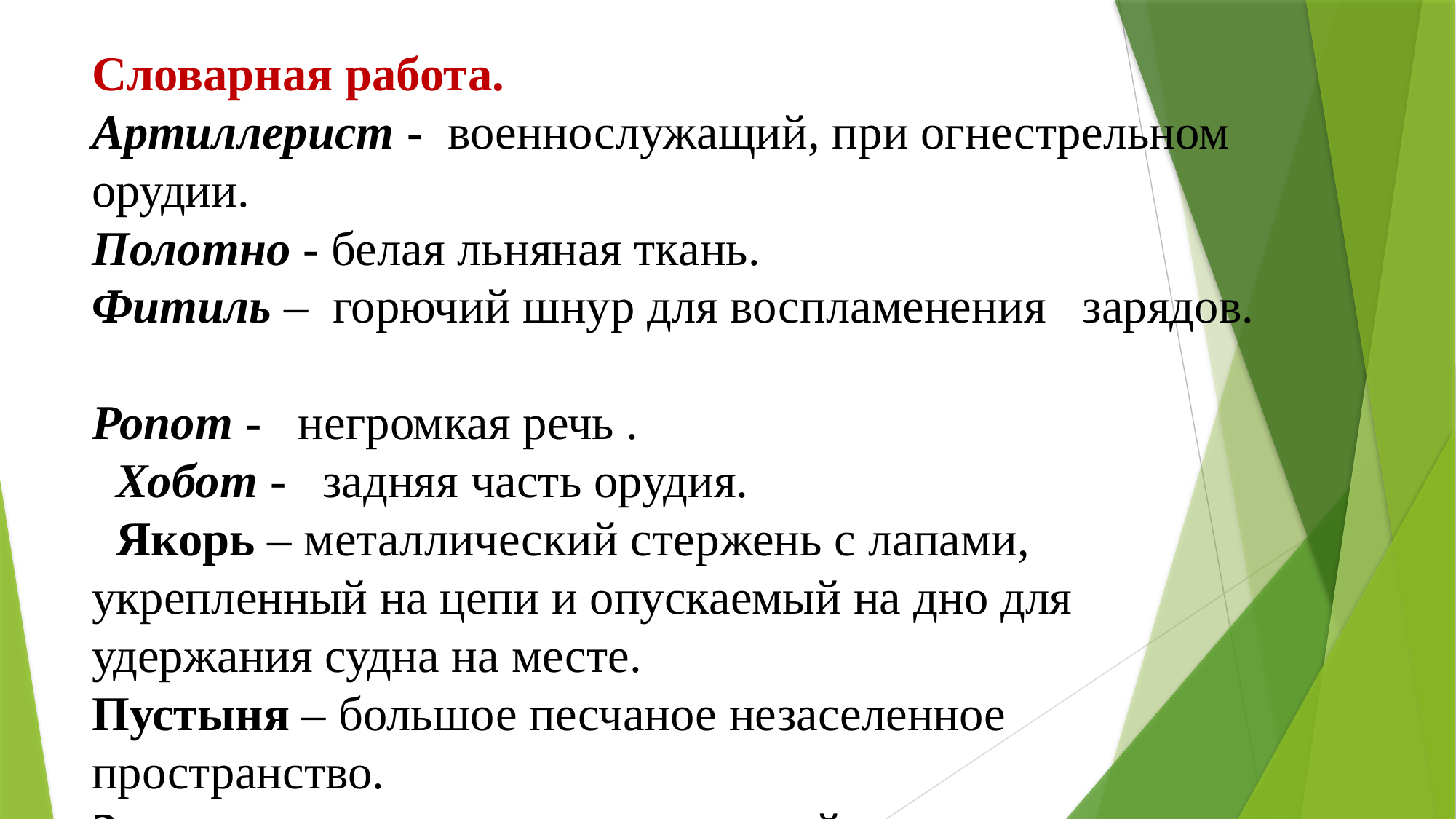

# Словарная работа. Артиллерист -  военнослужащий, при огнестрельном орудии. Полотно - белая льняная ткань. Фитиль –  горючий шнур для воспламенения   зарядов. Ропот -   негромкая речь . Хобот -   задняя часть орудия. Якорь – металлический стержень с лапами, укрепленный на цепи и опускаемый на дно для удержания судна на местe. Пустыня – большое песчаное незаселенное пространство. Застлал – закрыл туманом, пеленой.